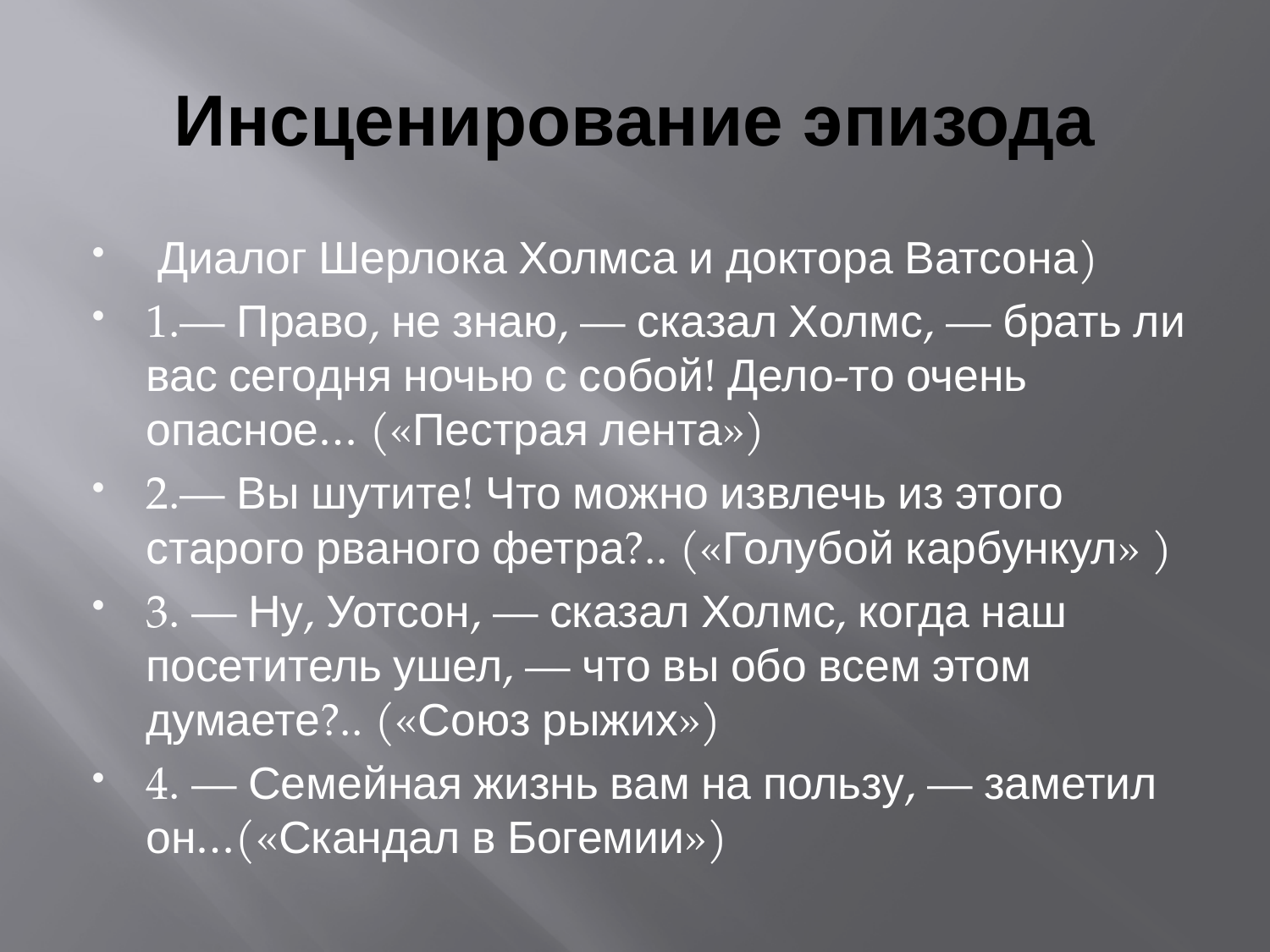

# Инсценирование эпизода
 Диалог Шерлока Холмса и доктора Ватсона)
1.— Право, не знаю, — сказал Холмс, — брать ли вас сегодня ночью с собой! Дело-то очень опасное… («Пестрая лента»)
2.— Вы шутите! Что можно извлечь из этого старого рваного фетра?.. («Голубой карбункул» )
3. — Ну, Уотсон, — сказал Холмс, когда наш посетитель ушел, — что вы обо всем этом думаете?.. («Союз рыжих»)
4. — Семейная жизнь вам на пользу, — заметил он…(«Скандал в Богемии»)